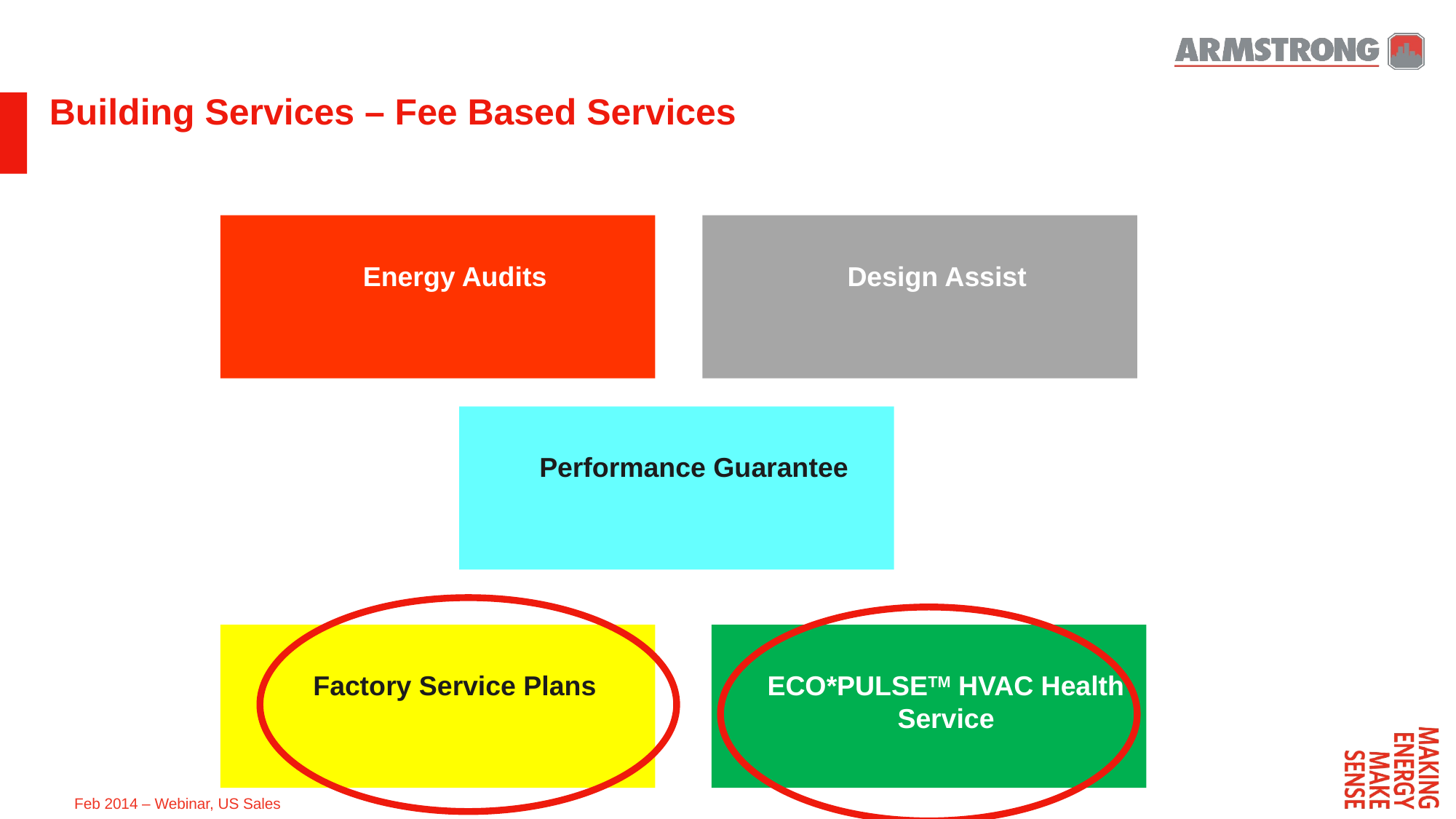

# Building Services – Fee Based Services

Energy Audits

Design Assist

Performance Guarantee

Factory Service Plans

ECO*PULSETM HVAC Health Service